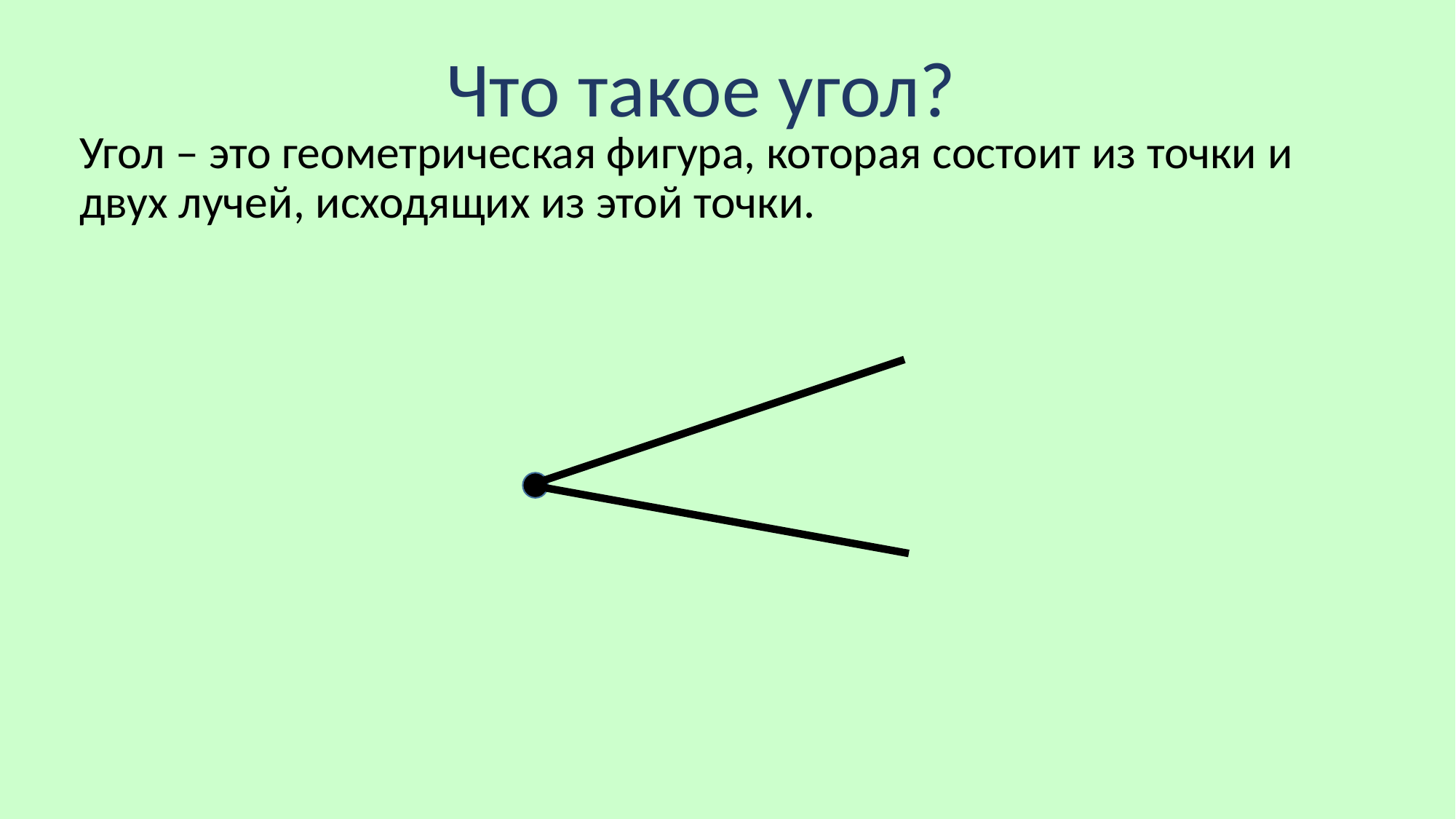

# Что такое угол?
Угол – это геометрическая фигура, которая состоит из точки и двух лучей, исходящих из этой точки.